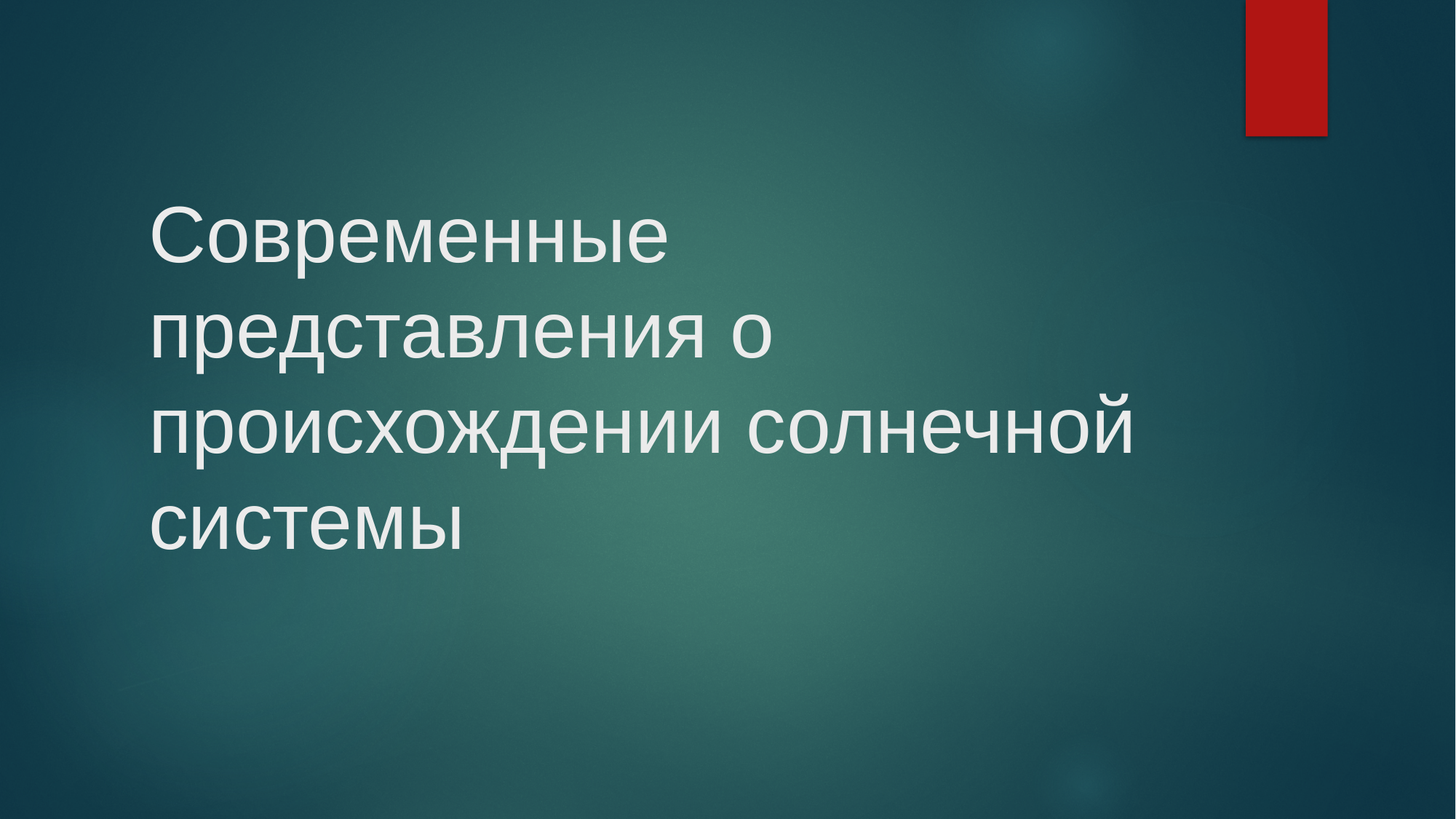

# Современные представления о происхождении солнечной системы